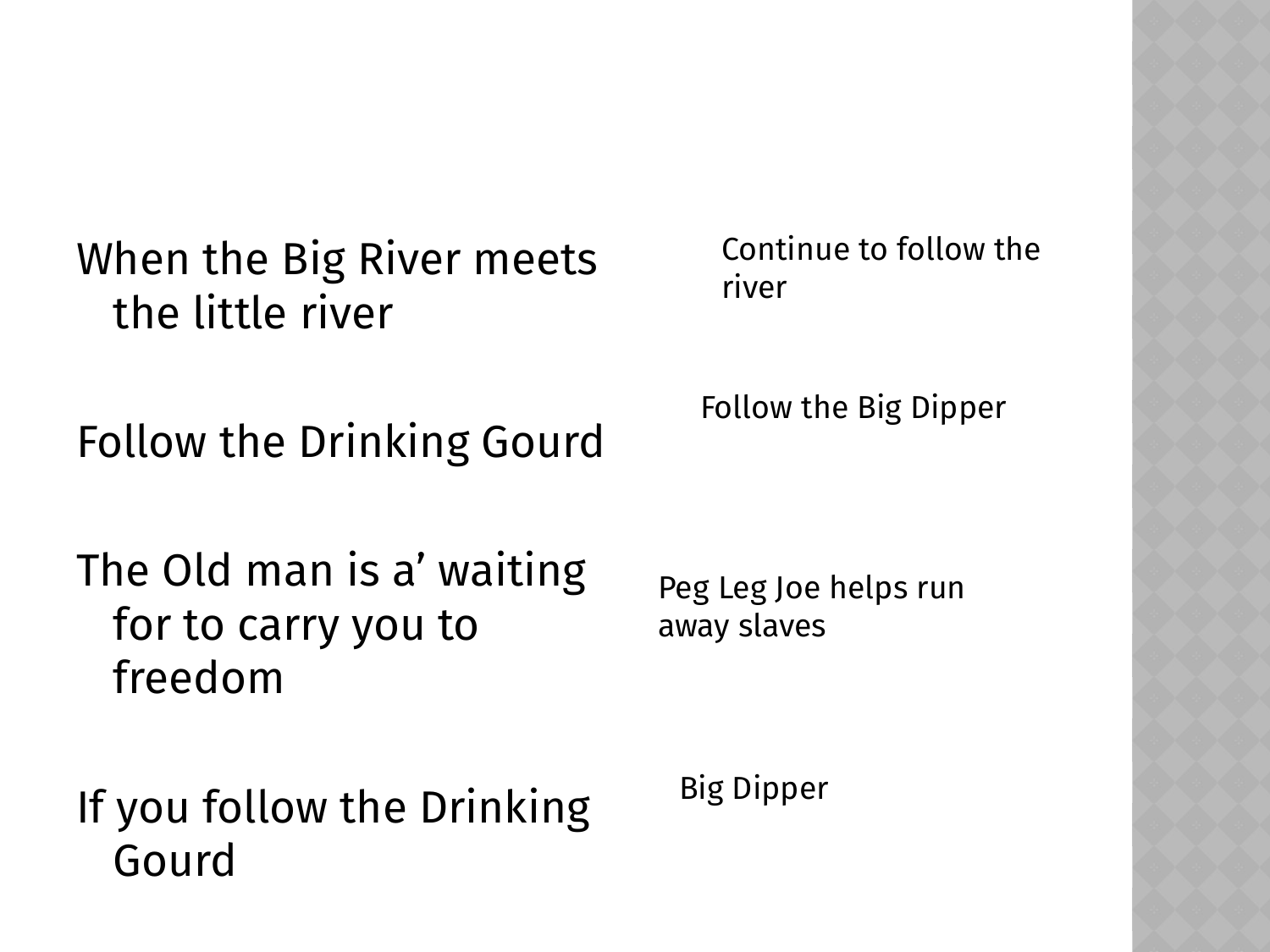

Continue to follow the river
When the Big River meets the little river

Follow the Drinking Gourd

The Old man is a’ waiting for to carry you to freedom

If you follow the Drinking Gourd

Follow the Big Dipper
Peg Leg Joe helps run away slaves
Big Dipper